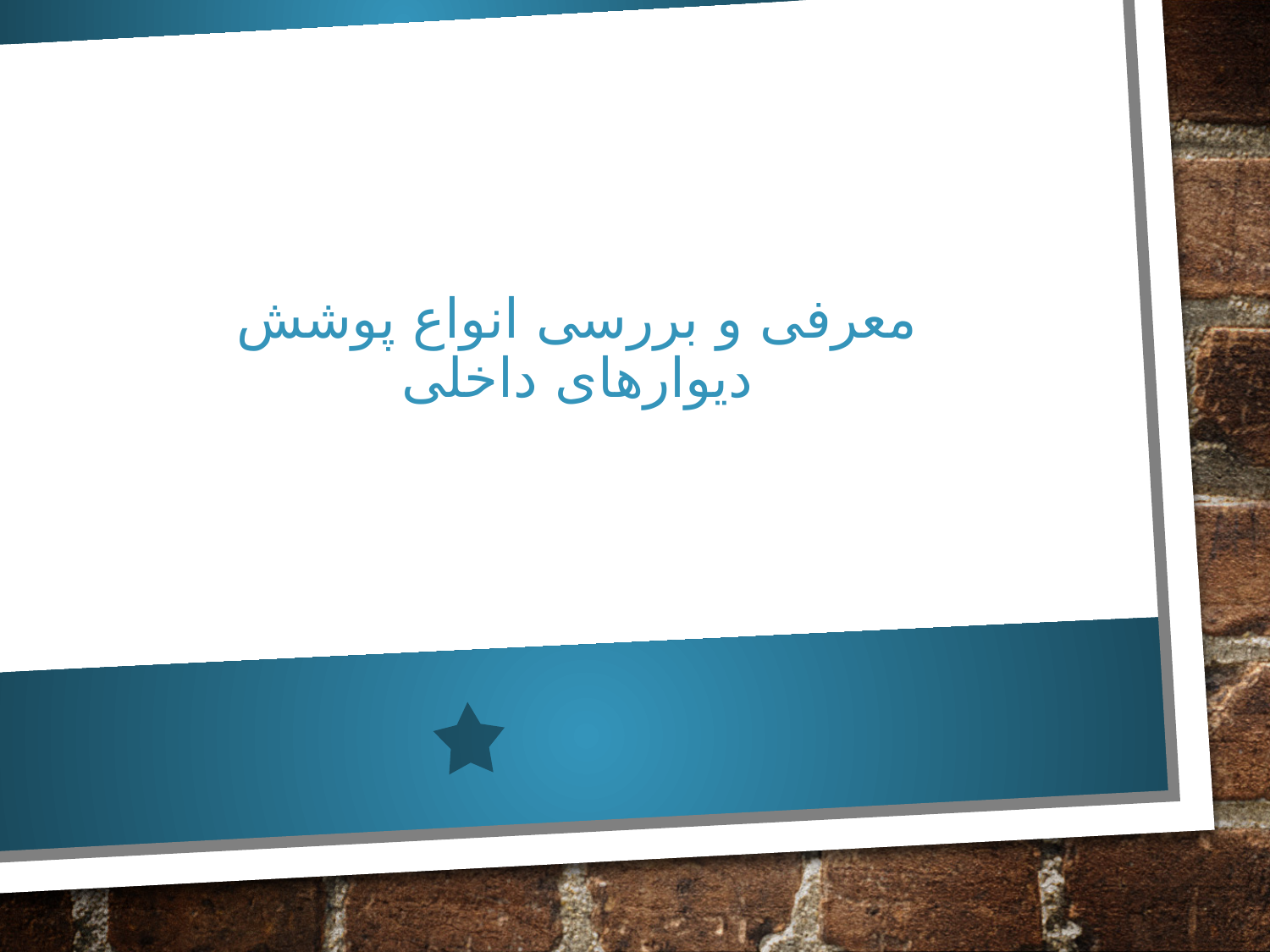

# معرفی و بررسی انواع پوشش دیوارهای داخلی